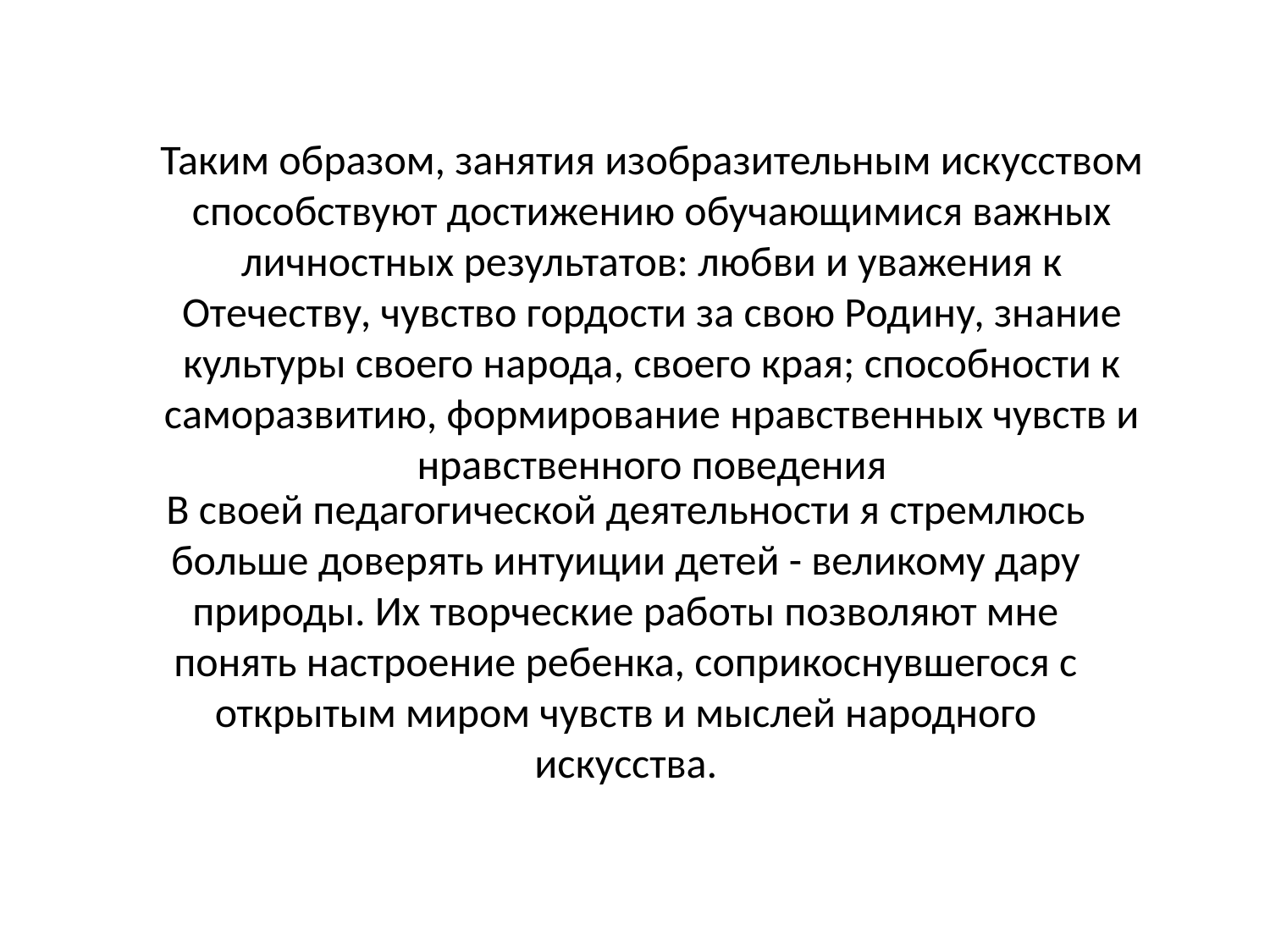

Таким образом, занятия изобразительным искусством способствуют достижению обучающимися важных личностных результатов: любви и уважения к Отечеству, чувство гордости за свою Родину, знание культуры своего народа, своего края; способности к саморазвитию, формирование нравственных чувств и нравственного поведения
В своей педагогической деятельности я стремлюсь больше доверять интуиции детей - великому дару природы. Их творческие работы позволяют мне понять настроение ребенка, соприкоснувшегося с открытым миром чувств и мыслей народного искусства.